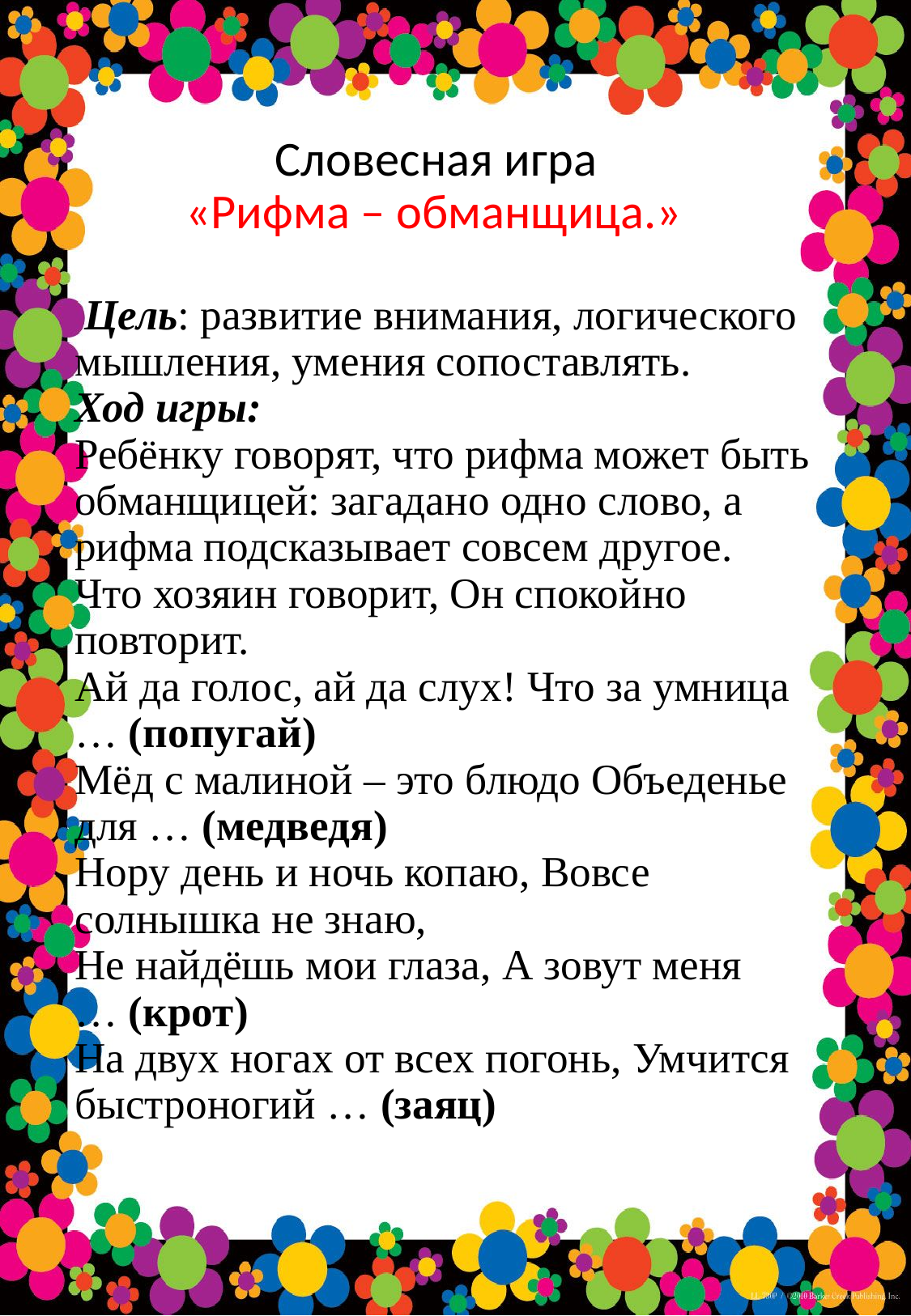

# Словесная игра «Рифма – обманщица.»  Цель: развитие внимания, логического мышления, умения сопоставлять. Ход игры: Ребёнку говорят, что рифма может быть обманщицей: загадано одно слово, а рифма подсказывает совсем другое. Что хозяин говорит, Он спокойно повторит. Ай да голос, ай да слух! Что за умница … (попугай) Мёд с малиной – это блюдо Объеденье для … (медведя) Нору день и ночь копаю, Вовсе солнышка не знаю, Не найдёшь мои глаза, А зовут меня … (крот) На двух ногах от всех погонь, Умчится быстроногий … (заяц)